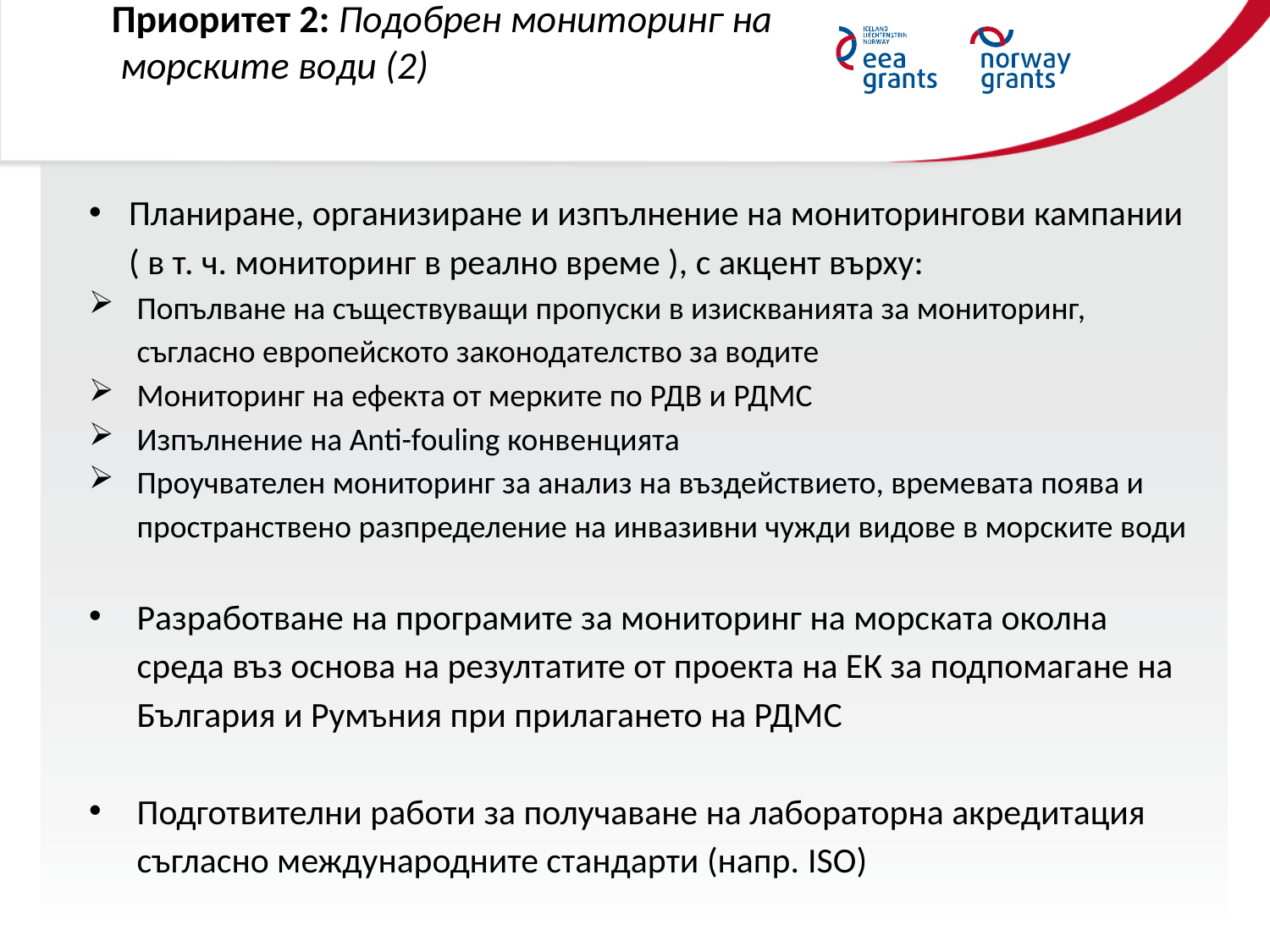

Приоритет 2: Подобрен мониторинг на
	 морските води (2)

Планиране, организиране и изпълнение на мониторингови кампании
	( в т. ч. мониторинг в реално време ), с акцент върху:
Попълване на съществуващи пропуски в изискванията за мониторинг, съгласно европейското законодателство за водите
Мониторинг на ефекта от мерките по РДВ и РДМС
Изпълнение на Anti-fouling конвенцията
Проучвателен мониторинг за анализ на въздействието, времевата поява и пространствено разпределение на инвазивни чужди видове в морските води

Разработване на програмите за мониторинг на морската околна среда въз основа на резултатите от проекта на ЕК за подпомагане на България и Румъния при прилагането на РДМС

Подготвителни работи за получаване на лабораторна акредитация съгласно международните стандарти (напр. ISO)